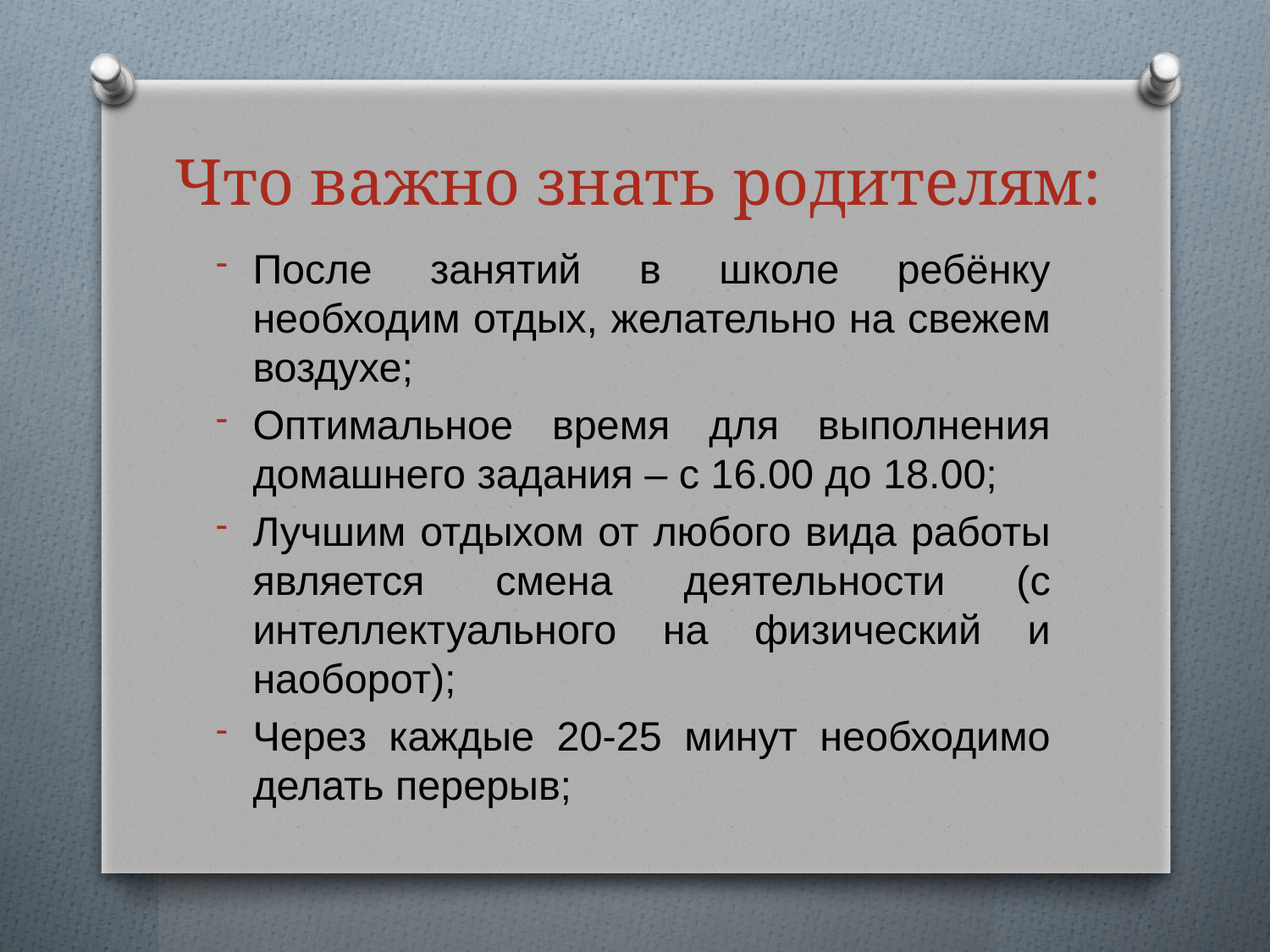

# Что важно знать родителям:
После занятий в школе ребёнку необходим отдых, желательно на свежем воздухе;
Оптимальное время для выполнения домашнего задания – с 16.00 до 18.00;
Лучшим отдыхом от любого вида работы является смена деятельности (с интеллектуального на физический и наоборот);
Через каждые 20-25 минут необходимо делать перерыв;